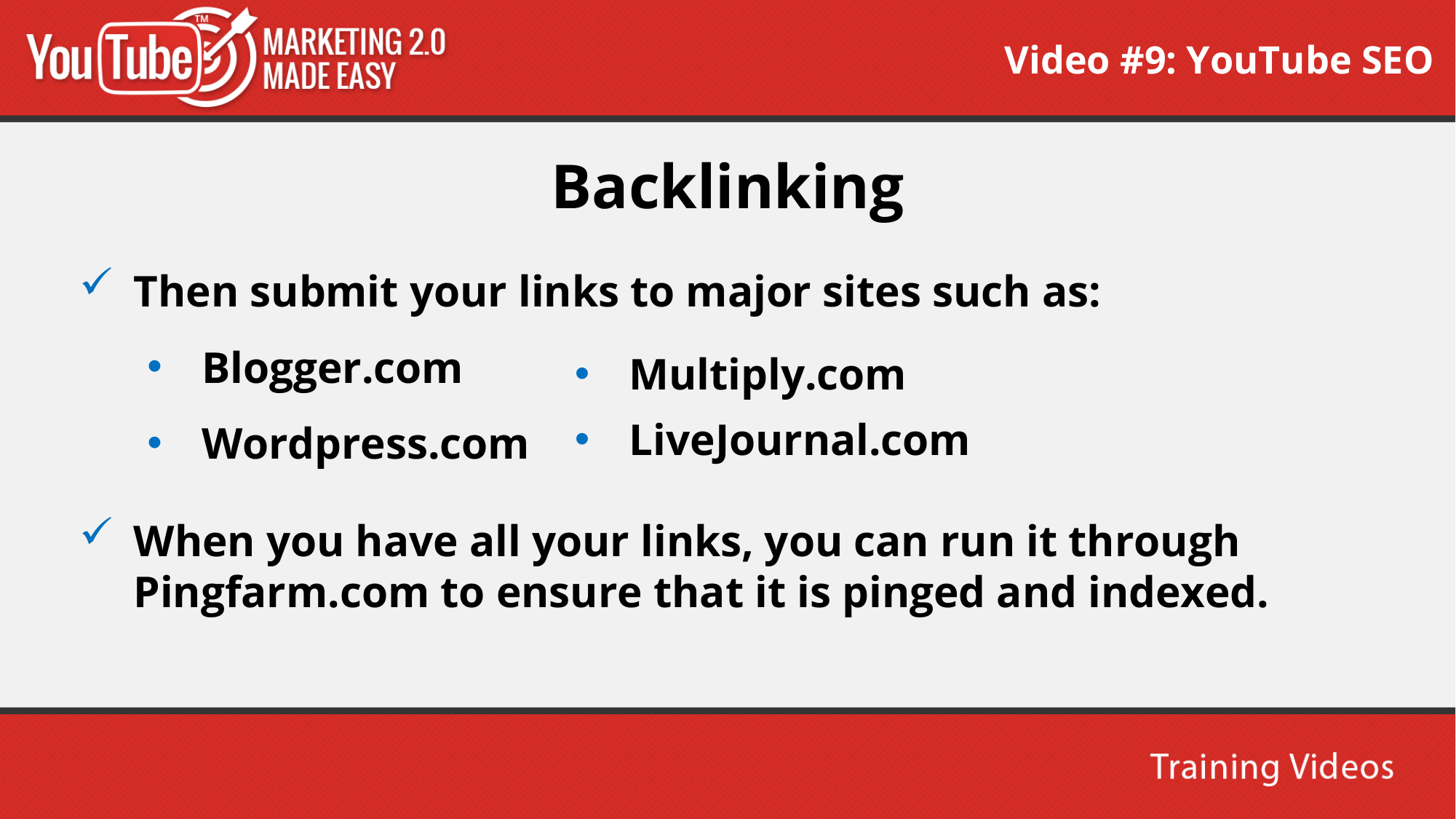

Video #9: YouTube SEO
Backlinking
Then submit your links to major sites such as:
Blogger.com
Multiply.com
LiveJournal.com
Wordpress.com
When you have all your links, you can run it through Pingfarm.com to ensure that it is pinged and indexed.